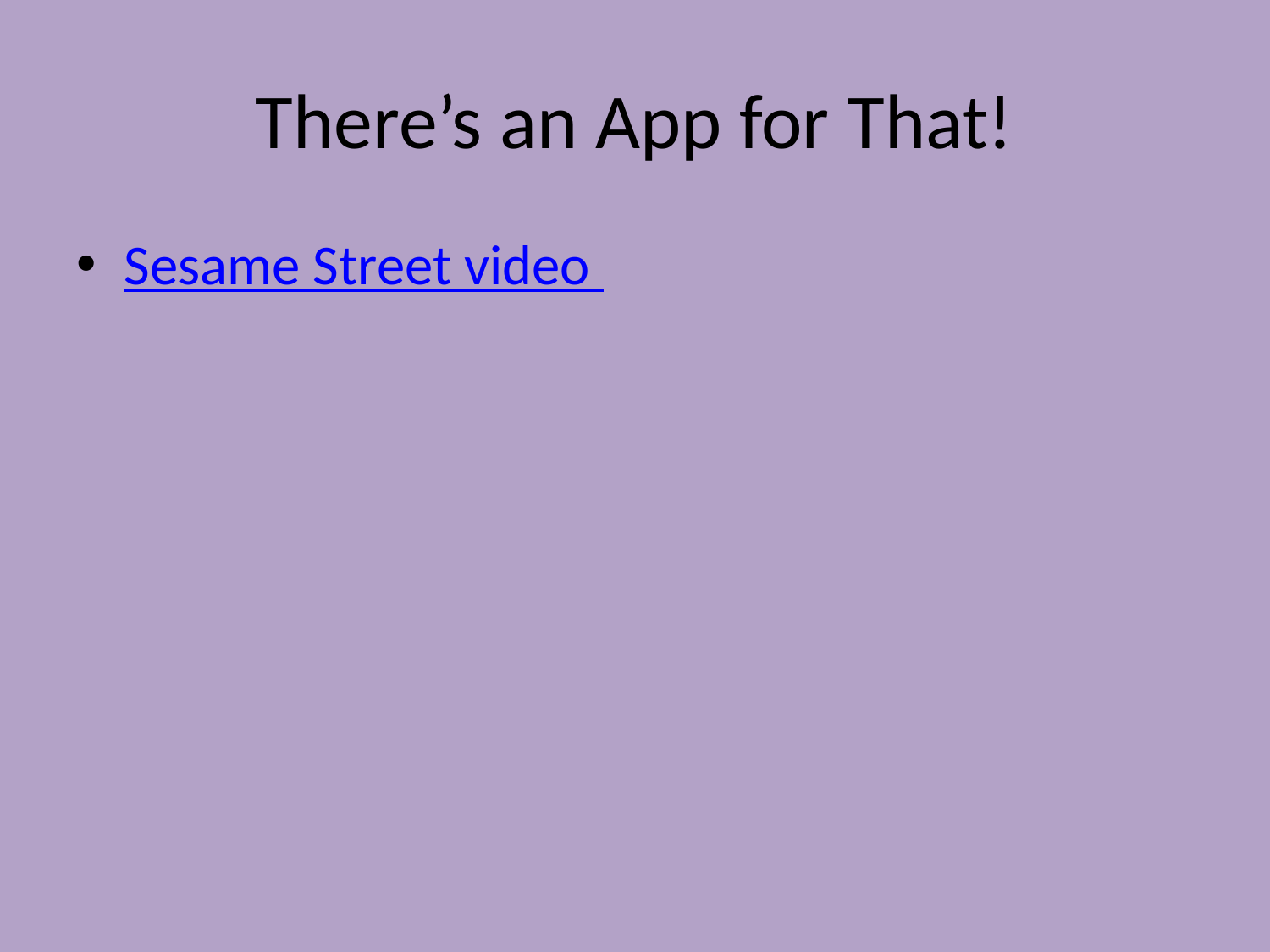

# There’s an App for That!
Sesame Street video